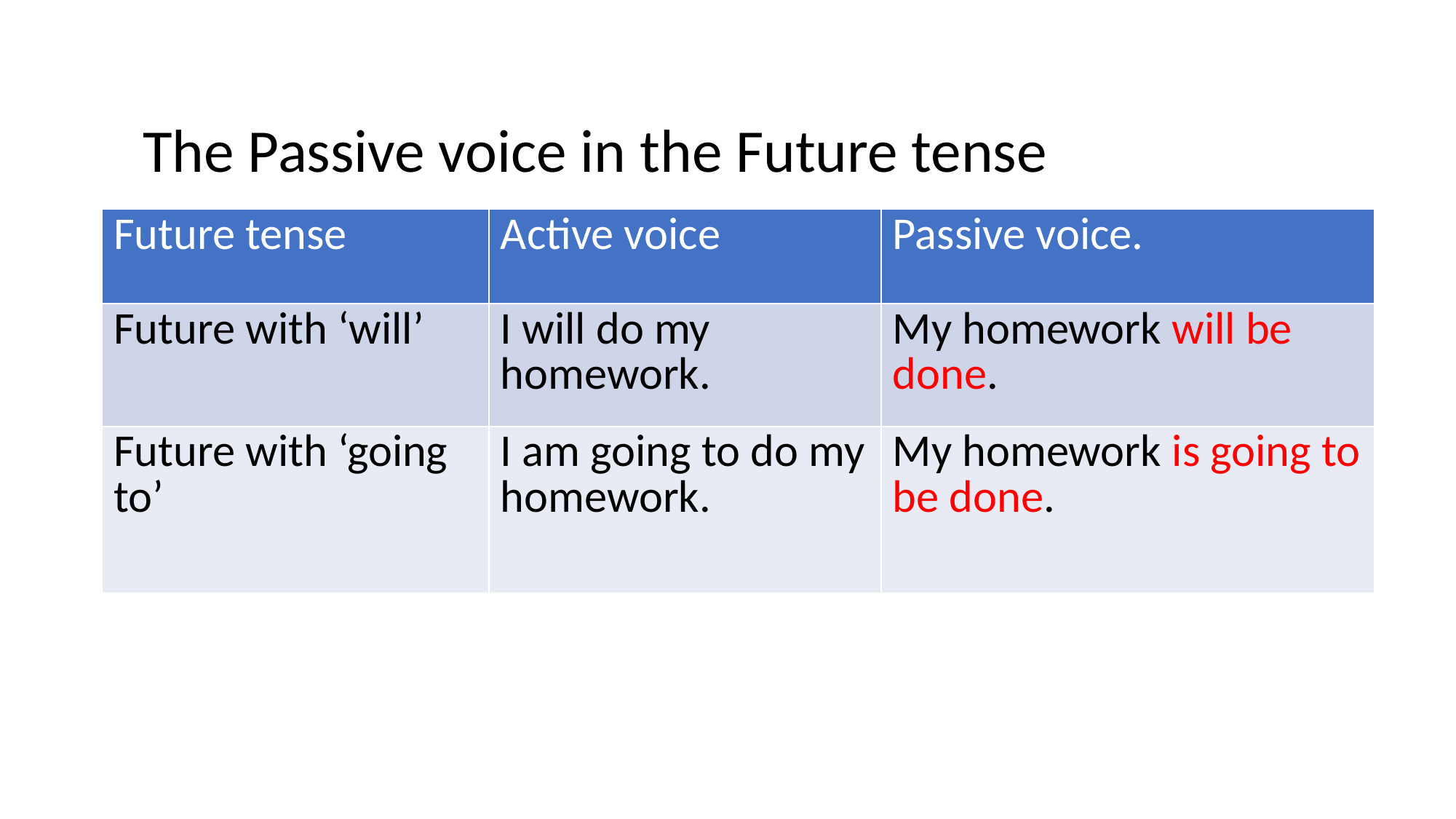

# The Passive voice in the Future tense
| Future tense | Active voice | Passive voice. |
| --- | --- | --- |
| Future with ‘will’ | I will do my homework. | My homework will be done. |
| Future with ‘going to’ | I am going to do my homework. | My homework is going to be done. |